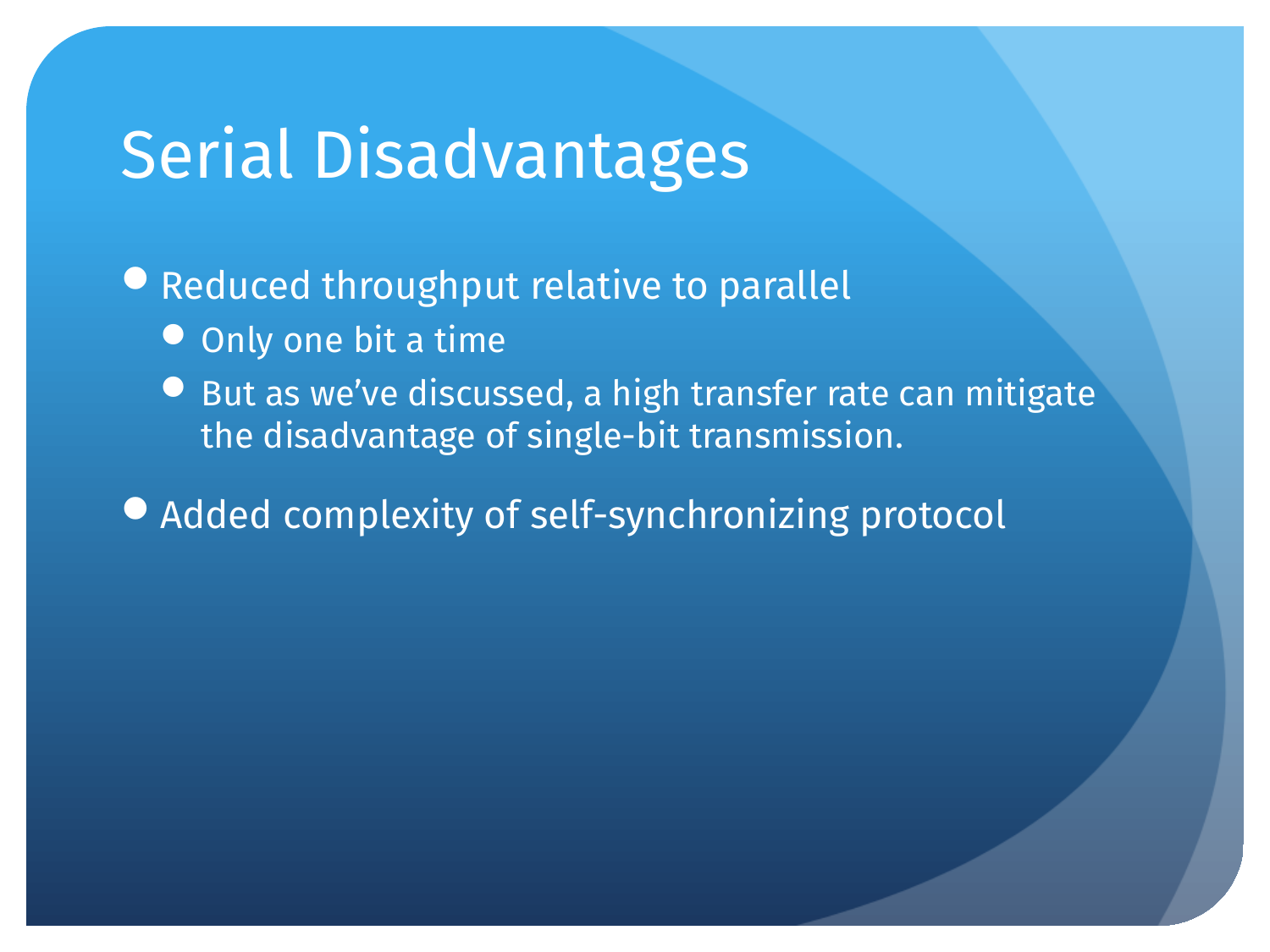

# Serial Disadvantages
Reduced throughput relative to parallel
Only one bit a time
But as we’ve discussed, a high transfer rate can mitigate the disadvantage of single-bit transmission.
Added complexity of self-synchronizing protocol